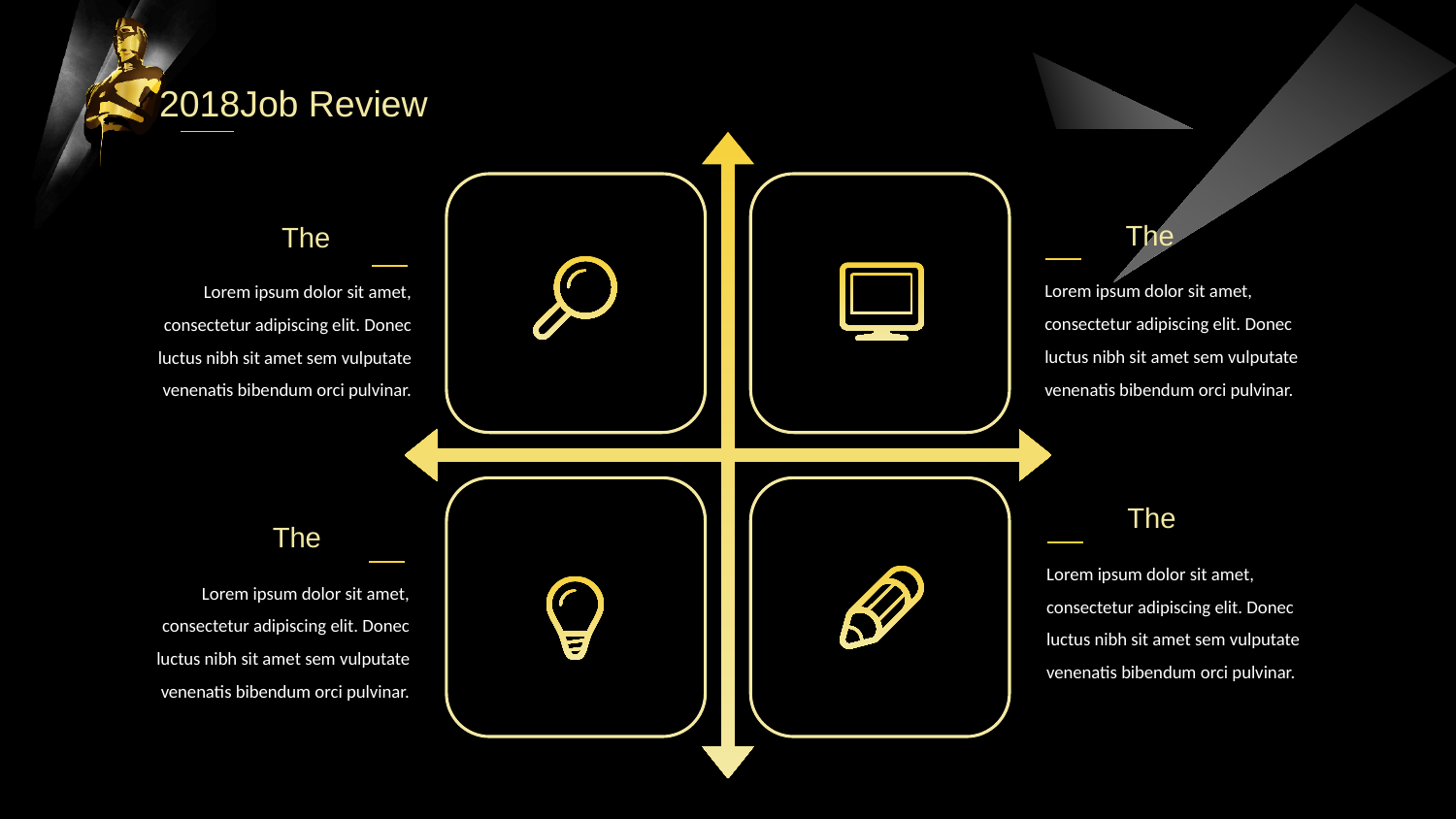

2018Job Review

The
The

Lorem ipsum dolor sit amet, consectetur adipiscing elit. Donec luctus nibh sit amet sem vulputate venenatis bibendum orci pulvinar.
Lorem ipsum dolor sit amet, consectetur adipiscing elit. Donec luctus nibh sit amet sem vulputate venenatis bibendum orci pulvinar.

The
The
Lorem ipsum dolor sit amet, consectetur adipiscing elit. Donec luctus nibh sit amet sem vulputate venenatis bibendum orci pulvinar.
Lorem ipsum dolor sit amet, consectetur adipiscing elit. Donec luctus nibh sit amet sem vulputate venenatis bibendum orci pulvinar.